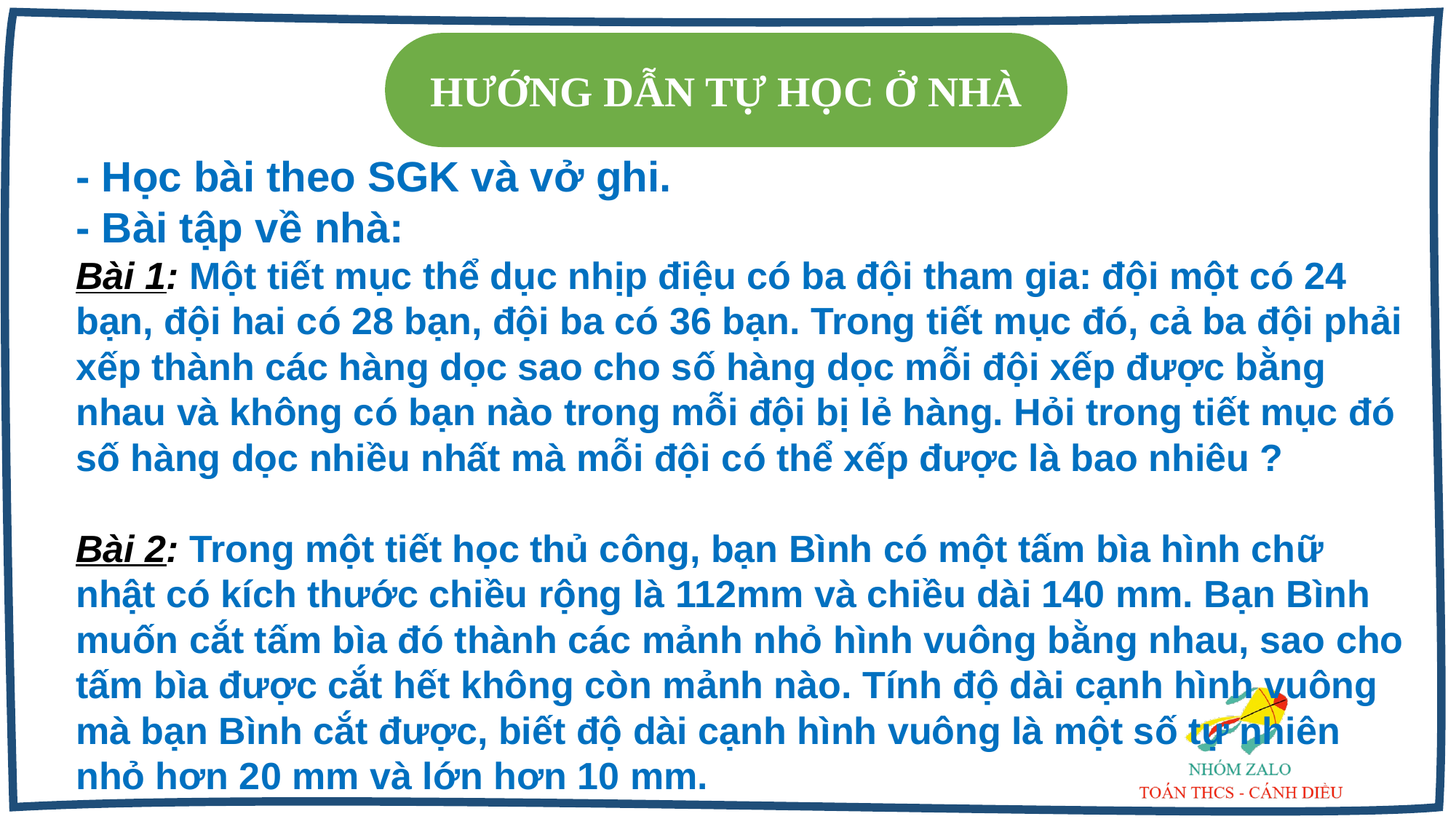

HƯỚNG DẪN TỰ HỌC Ở NHÀ
- Học bài theo SGK và vở ghi.
- Bài tập về nhà:
Bài 1: Một tiết mục thể dục nhịp điệu có ba đội tham gia: đội một có 24 bạn, đội hai có 28 bạn, đội ba có 36 bạn. Trong tiết mục đó, cả ba đội phải xếp thành các hàng dọc sao cho số hàng dọc mỗi đội xếp được bằng nhau và không có bạn nào trong mỗi đội bị lẻ hàng. Hỏi trong tiết mục đó số hàng dọc nhiều nhất mà mỗi đội có thể xếp được là bao nhiêu ?

Bài 2: Trong một tiết học thủ công, bạn Bình có một tấm bìa hình chữ nhật có kích thước chiều rộng là 112mm và chiều dài 140 mm. Bạn Bình muốn cắt tấm bìa đó thành các mảnh nhỏ hình vuông bằng nhau, sao cho tấm bìa được cắt hết không còn mảnh nào. Tính độ dài cạnh hình vuông mà bạn Bình cắt được, biết độ dài cạnh hình vuông là một số tự nhiên nhỏ hơn 20 mm và lớn hơn 10 mm.